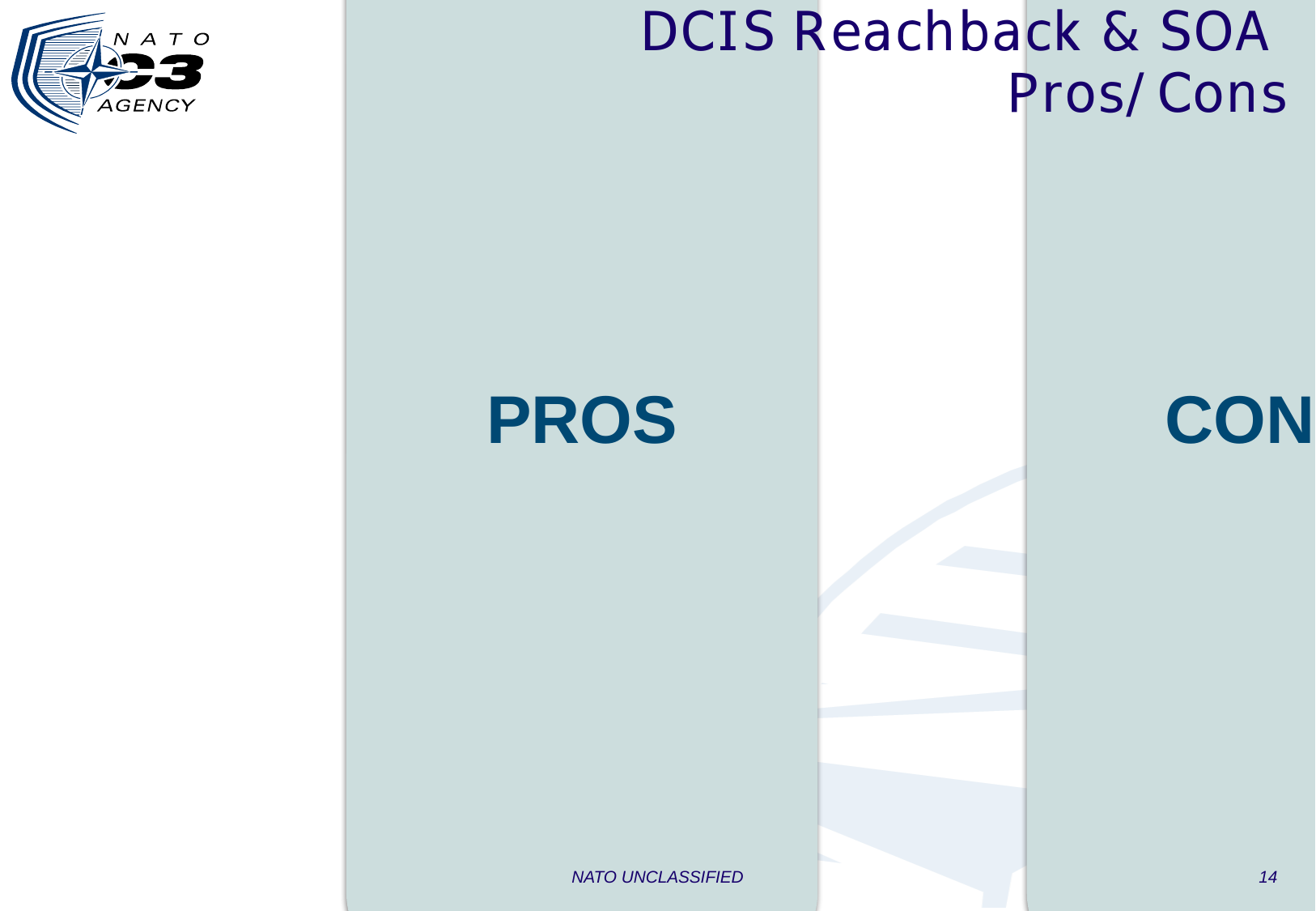

DCIS Reachback & SOA
Pros/Cons
CONS
PROS
NATO UNCLASSIFIED
14